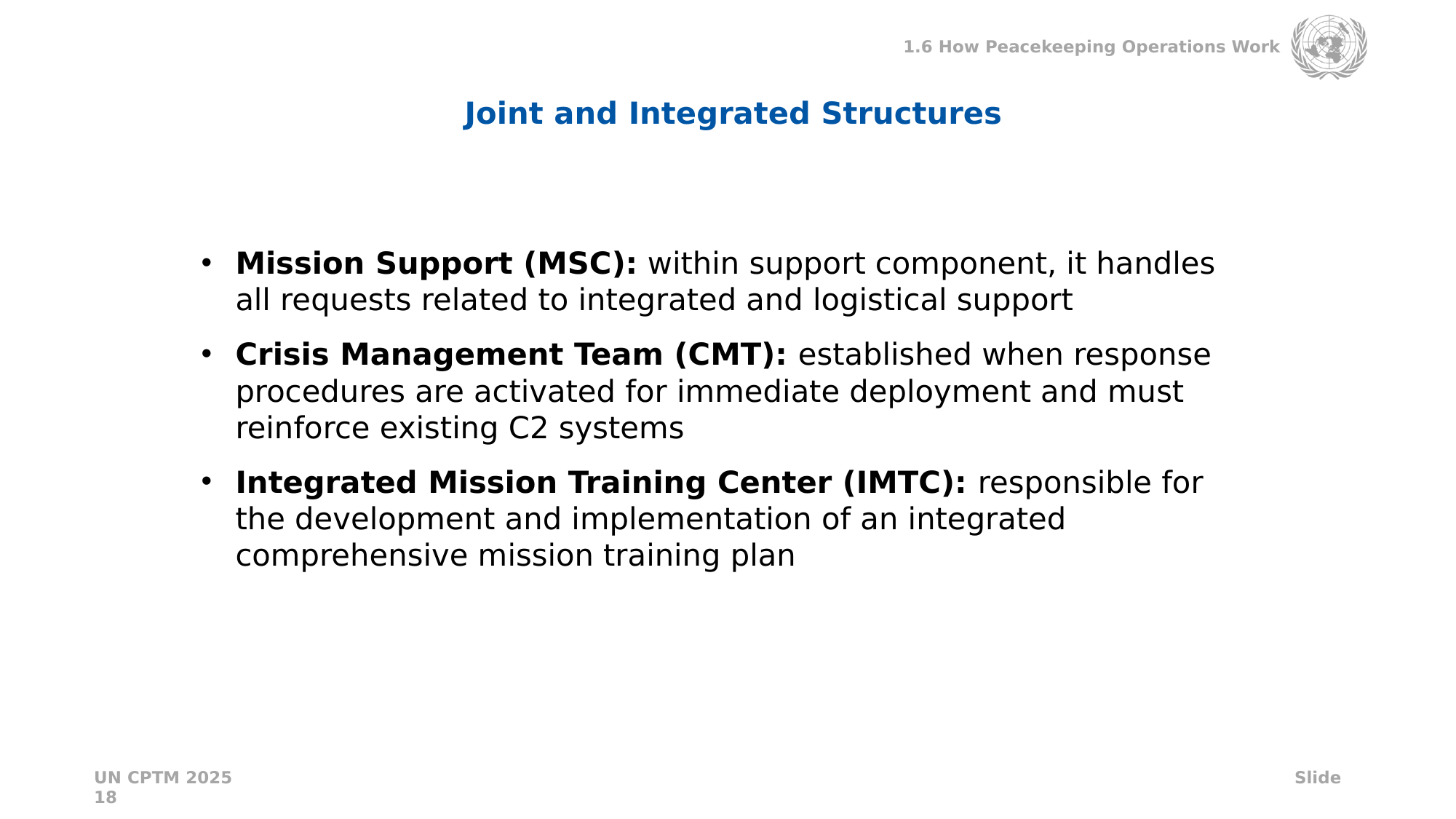

Joint and Integrated Structures
Mission Support (MSC): within support component, it handles all requests related to integrated and logistical support
Crisis Management Team (CMT): established when response procedures are activated for immediate deployment and must reinforce existing C2 systems
Integrated Mission Training Center (IMTC): responsible for the development and implementation of an integrated comprehensive mission training plan